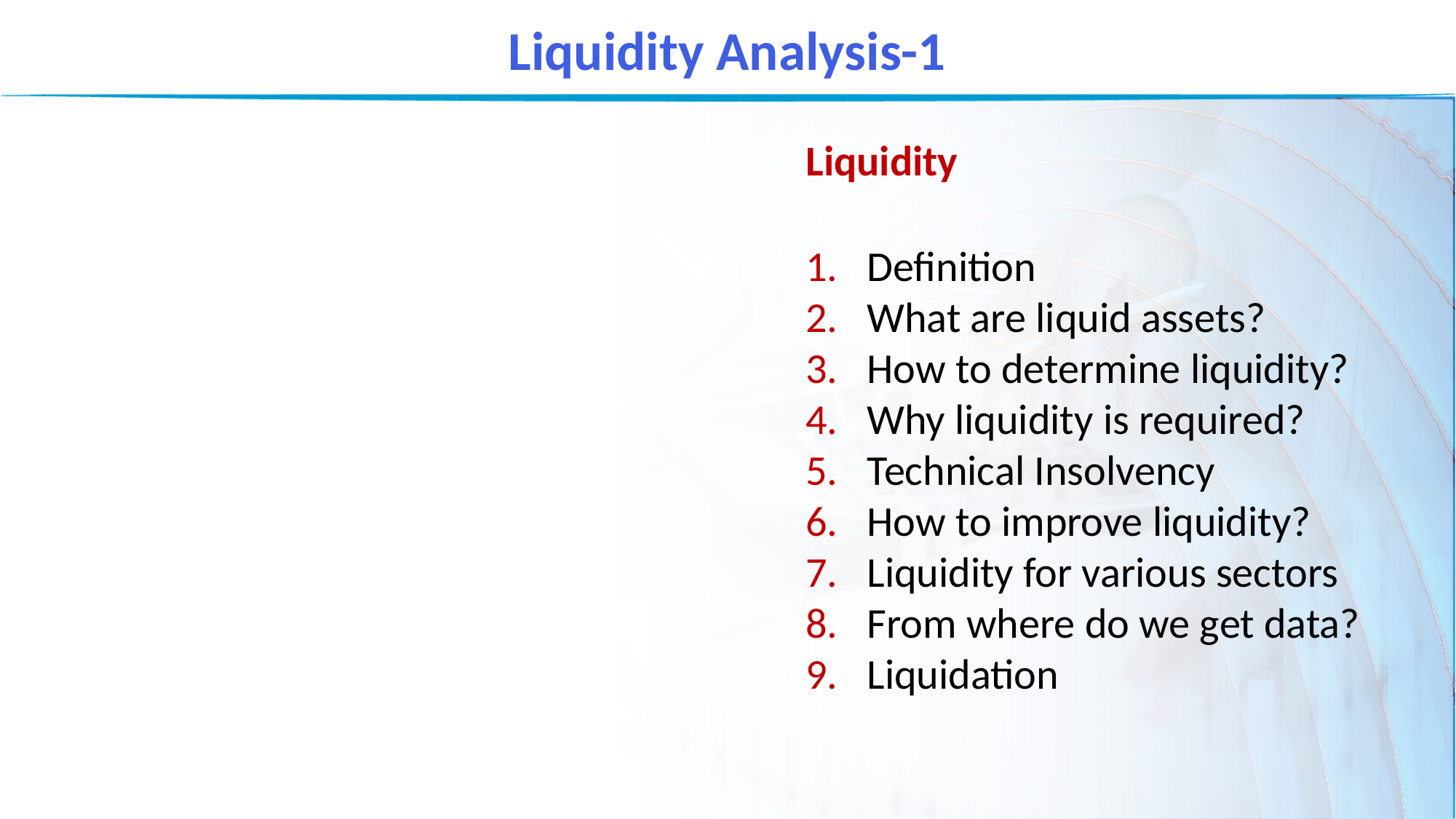

Liquidity Analysis-1
Liquidity

Definition
What are liquid assets?
How to determine liquidity?
Why liquidity is required?
Technical Insolvency
How to improve liquidity?
Liquidity for various sectors
From where do we get data?
Liquidation